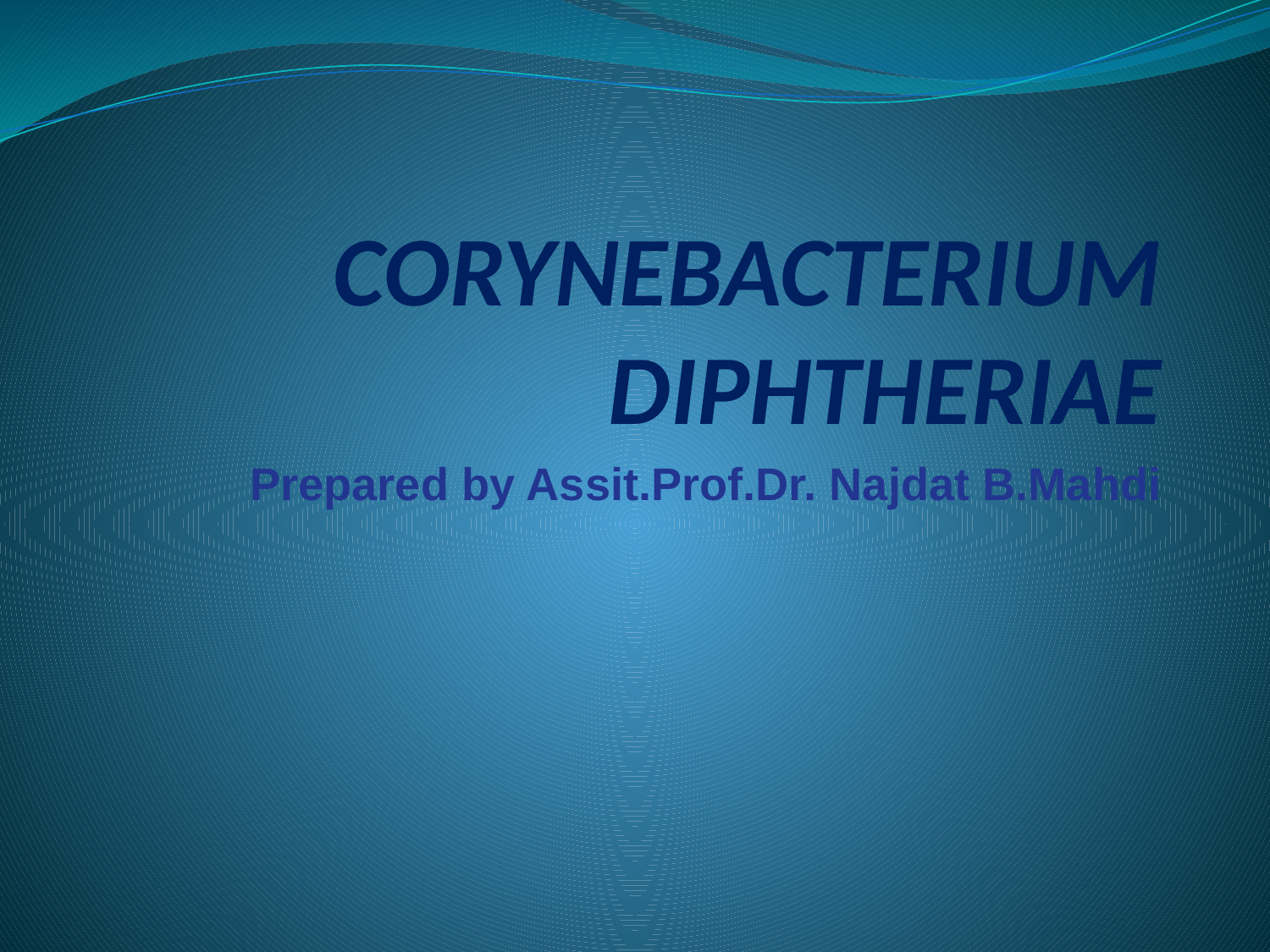

# CORYNEBACTERIUM DIPHTHERIAE
Prepared by Assit.Prof.Dr. Najdat B.Mahdi